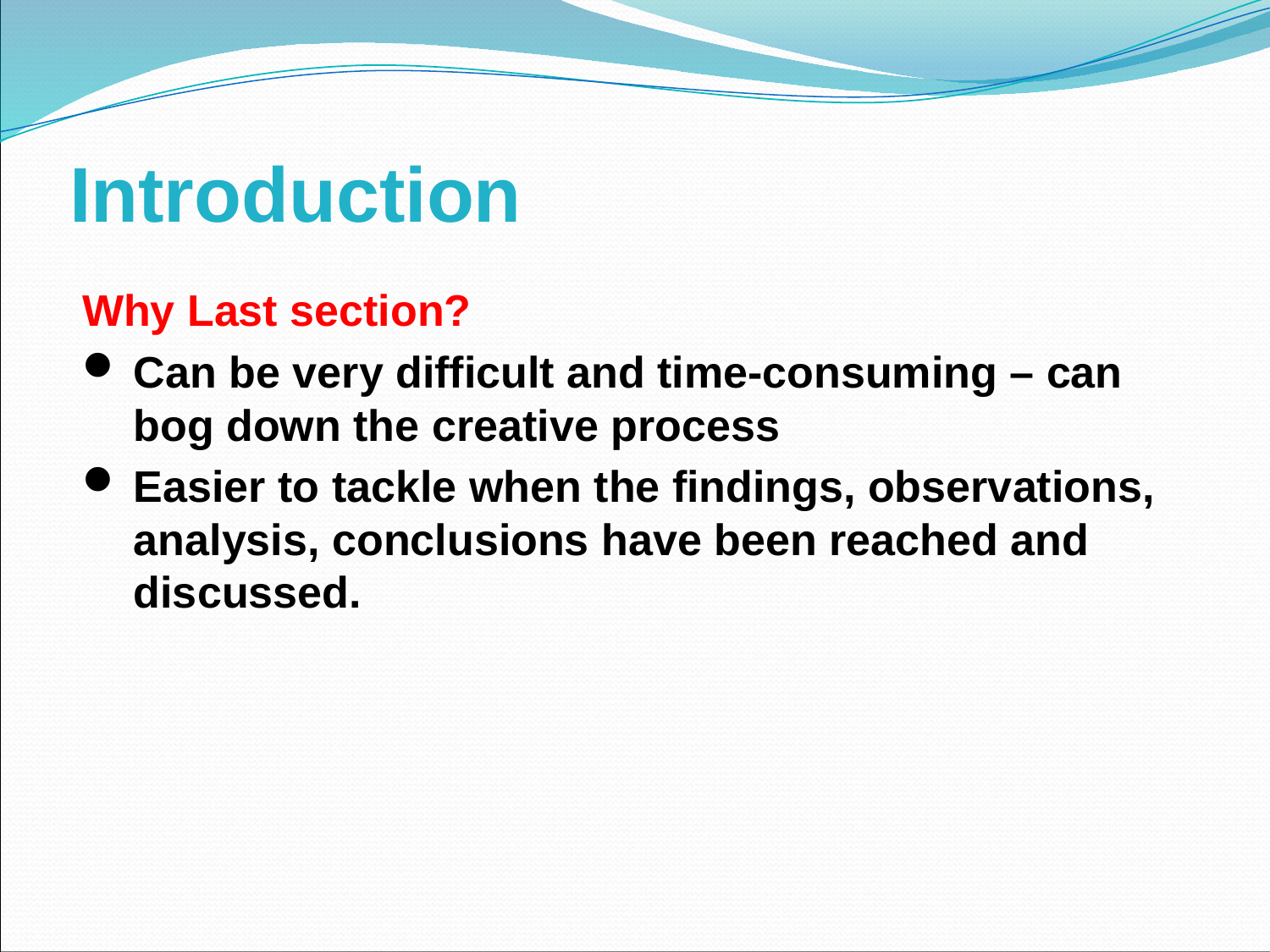

# Introduction
Why Last section?
Can be very difficult and time-consuming – can bog down the creative process
Easier to tackle when the findings, observations, analysis, conclusions have been reached and discussed.